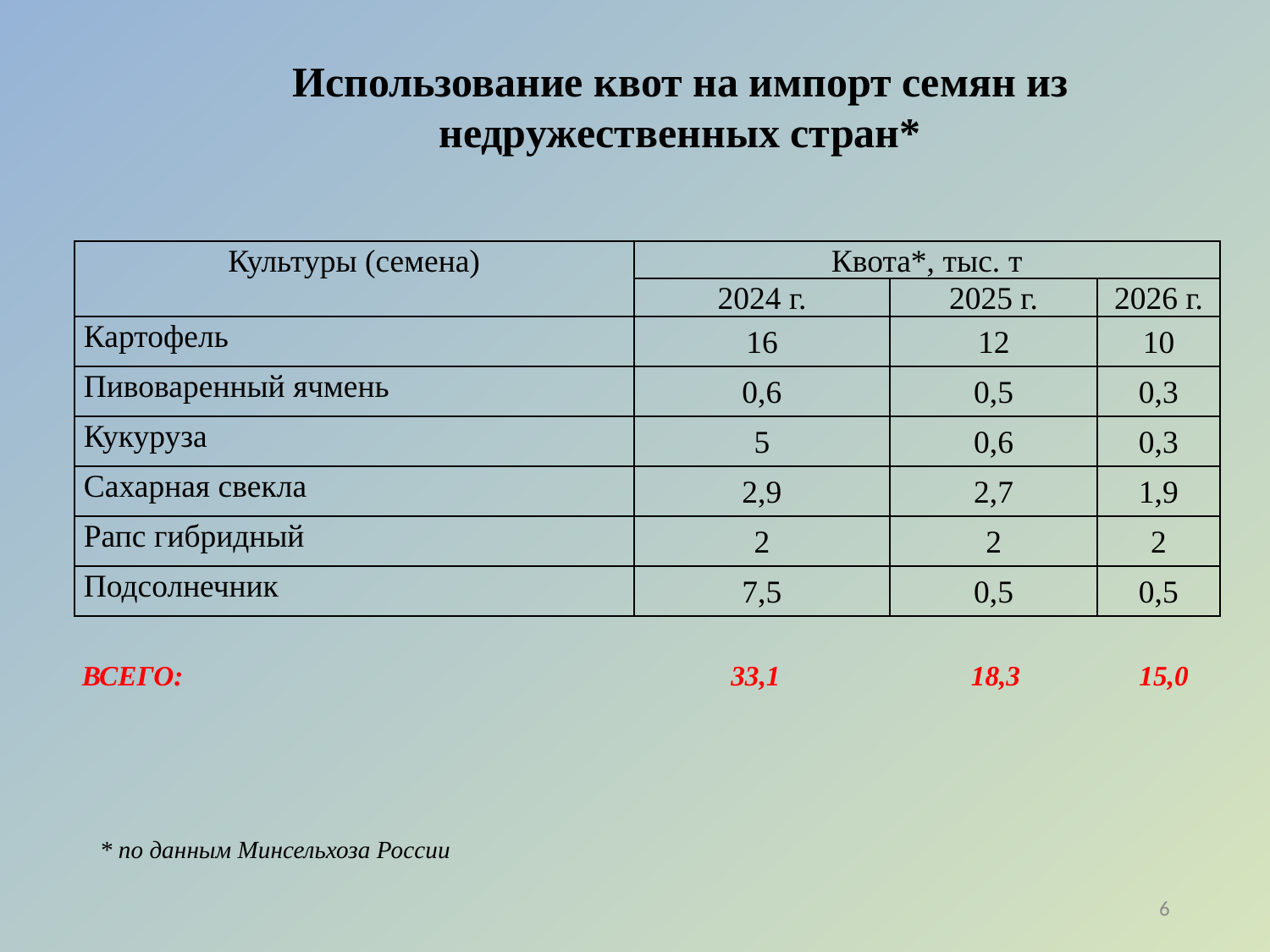

Использование квот на импорт семян из недружественных стран*
| Культуры (семена) | Квота\*, тыс. т |  |  |
| --- | --- | --- | --- |
|  | 2024 г. | 2025 г. | 2026 г. |
| Картофель | 16 | 12 | 10 |
| Пивоваренный ячмень | 0,6 | 0,5 | 0,3 |
| Кукуруза | 5 | 0,6 | 0,3 |
| Сахарная свекла | 2,9 | 2,7 | 1,9 |
| Рапс гибридный | 2 | 2 | 2 |
| Подсолнечник | 7,5 | 0,5 | 0,5 |
ВСЕГО:					  33,1		18,3                 15,0
* по данным Минсельхоза России
6